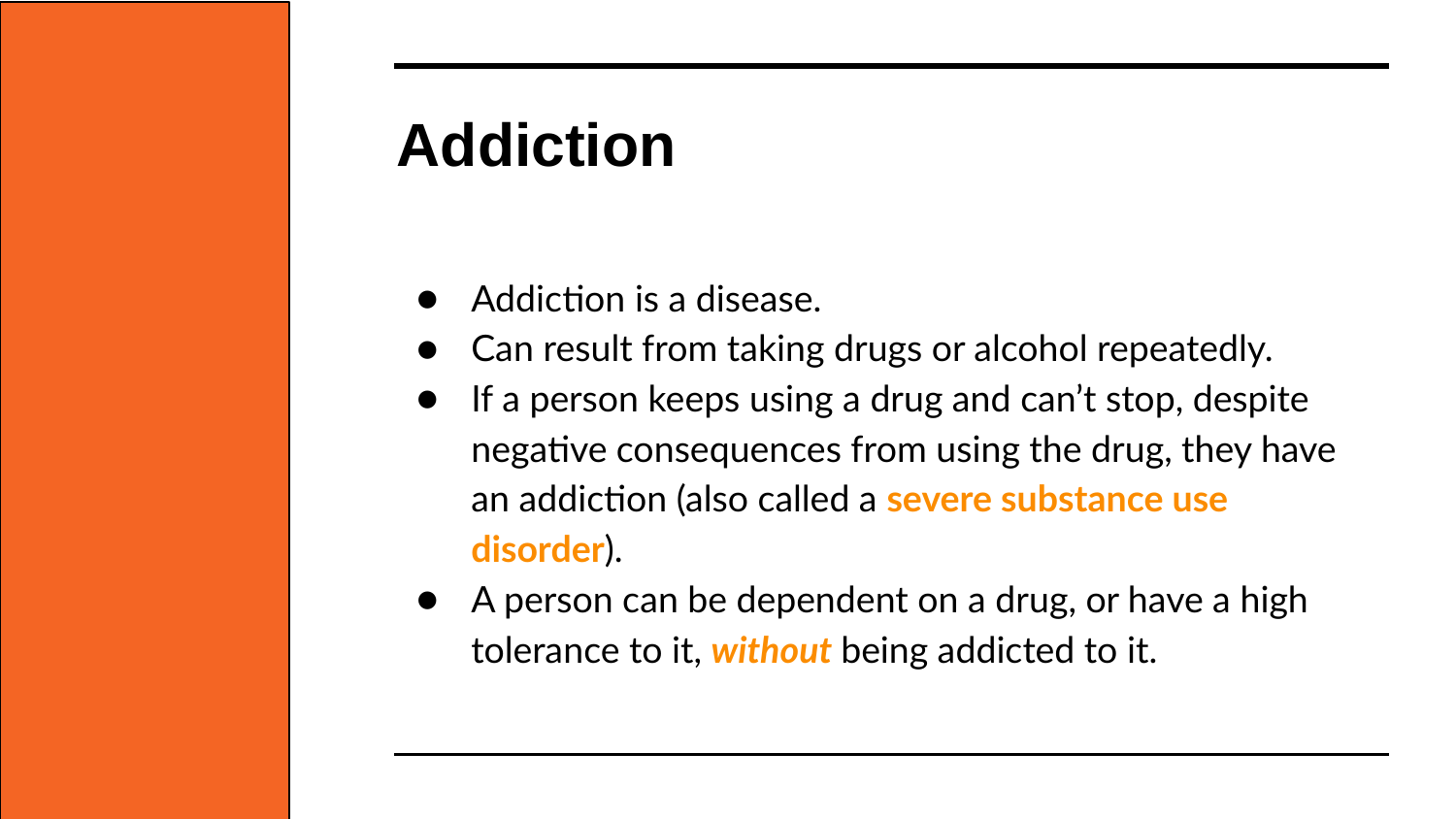

# Addiction
Addiction is a disease.
Can result from taking drugs or alcohol repeatedly.
If a person keeps using a drug and can’t stop, despite negative consequences from using the drug, they have an addiction (also called a severe substance use disorder).
A person can be dependent on a drug, or have a high tolerance to it, without being addicted to it.